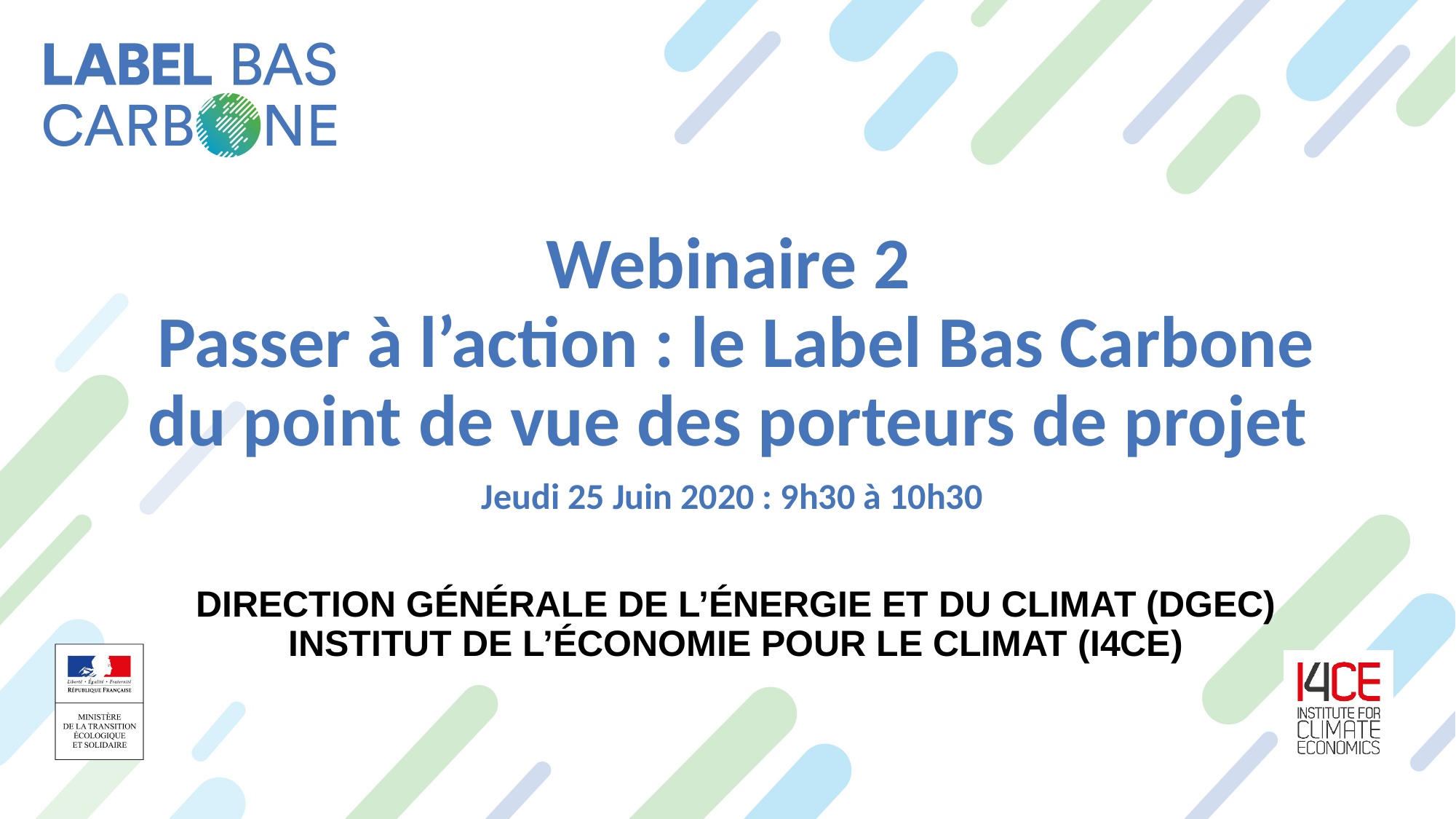

Webinaire 2
Passer à l’action : le Label Bas Carbone du point de vue des porteurs de projet

Jeudi 25 Juin 2020 : 9h30 à 10h30

Direction Générale de l’Énergie et du Climat (DGEC)
Institut de l’Économie pour le Climat (I4CE)